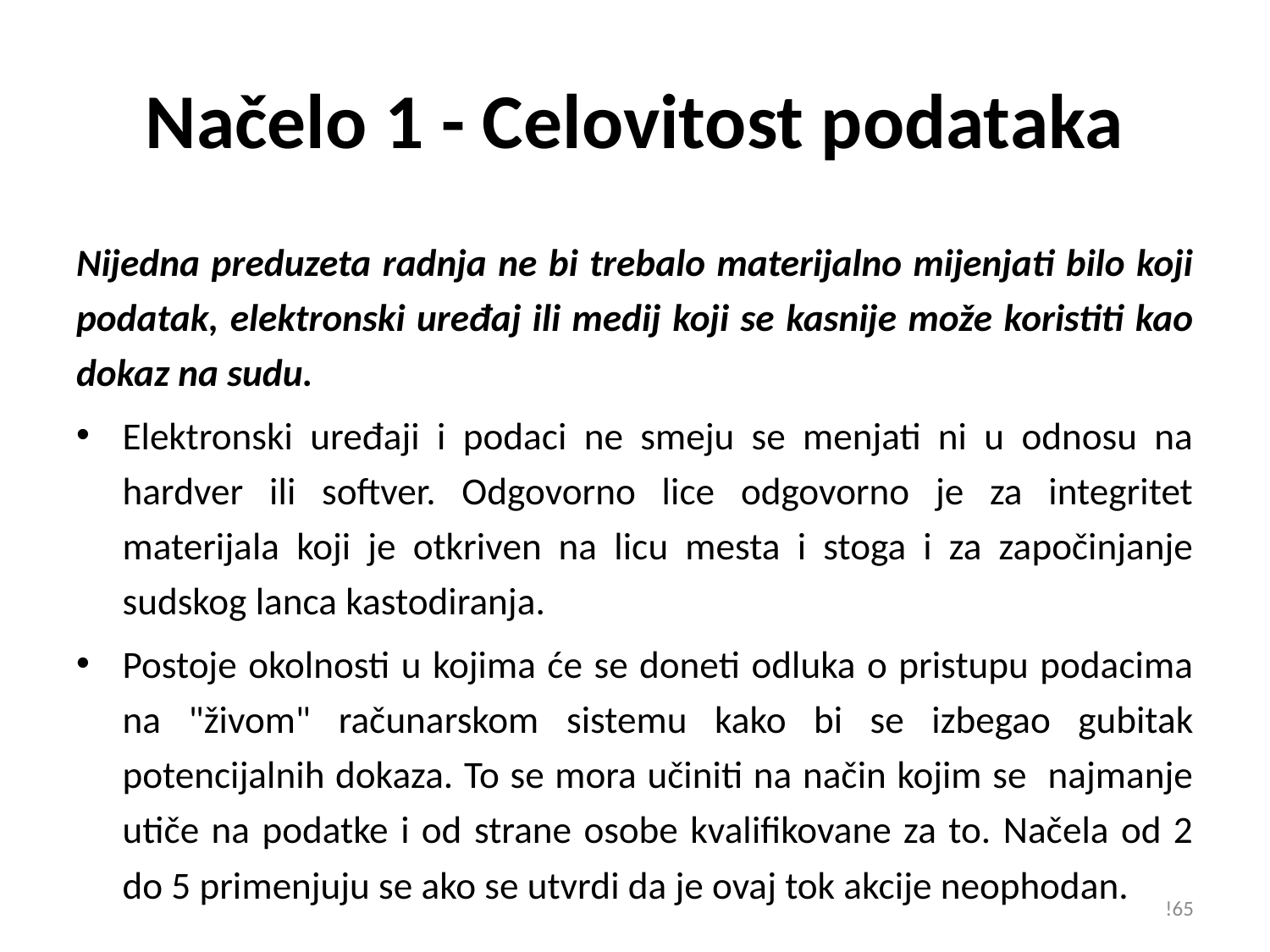

# Načelo 1 - Celovitost podataka
Nijedna preduzeta radnja ne bi trebalo materijalno mijenjati bilo koji podatak, elektronski uređaj ili medij koji se kasnije može koristiti kao dokaz na sudu.
Elektronski uređaji i podaci ne smeju se menjati ni u odnosu na hardver ili softver. Odgovorno lice odgovorno je za integritet materijala koji je otkriven na licu mesta i stoga i za započinjanje sudskog lanca kastodiranja.
Postoje okolnosti u kojima će se doneti odluka o pristupu podacima na "živom" računarskom sistemu kako bi se izbegao gubitak potencijalnih dokaza. To se mora učiniti na način kojim se  najmanje utiče na podatke i od strane osobe kvalifikovane za to. Načela od 2 do 5 primenjuju se ako se utvrdi da je ovaj tok akcije neophodan.

!65